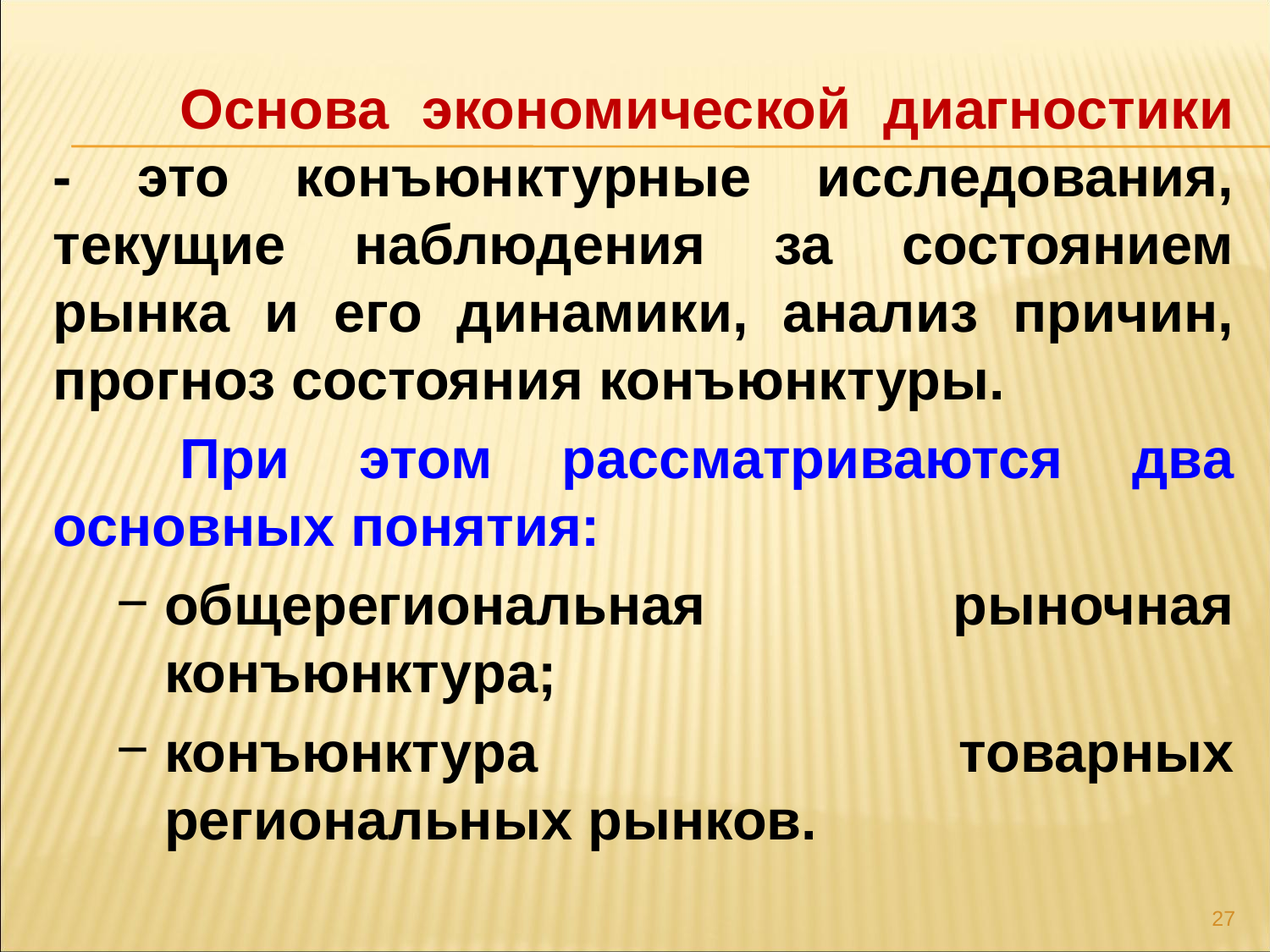

Основа экономической диагностики - это конъюнктурные исследования, текущие наблюдения за состоянием рынка и его динамики, анализ причин, прогноз состояния конъюнктуры.
	При этом рассматриваются два основных понятия:
общерегиональная рыночная конъюнктура;
конъюнктура товарных региональных рынков.
27